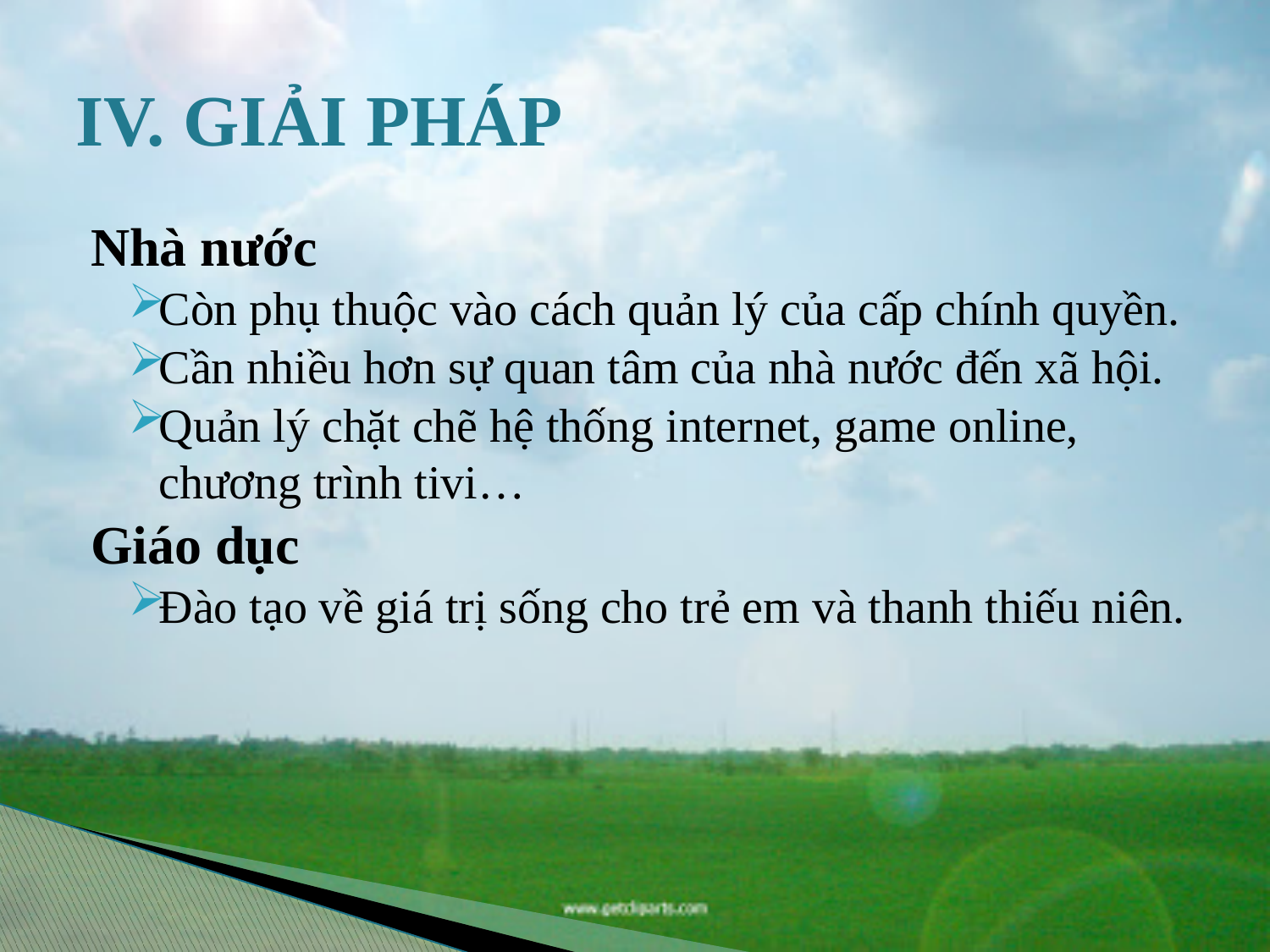

# IV. GIẢI PHÁP
Nhà nước
Còn phụ thuộc vào cách quản lý của cấp chính quyền.
Cần nhiều hơn sự quan tâm của nhà nước đến xã hội.
Quản lý chặt chẽ hệ thống internet, game online, chương trình tivi…
Giáo dục
Đào tạo về giá trị sống cho trẻ em và thanh thiếu niên.